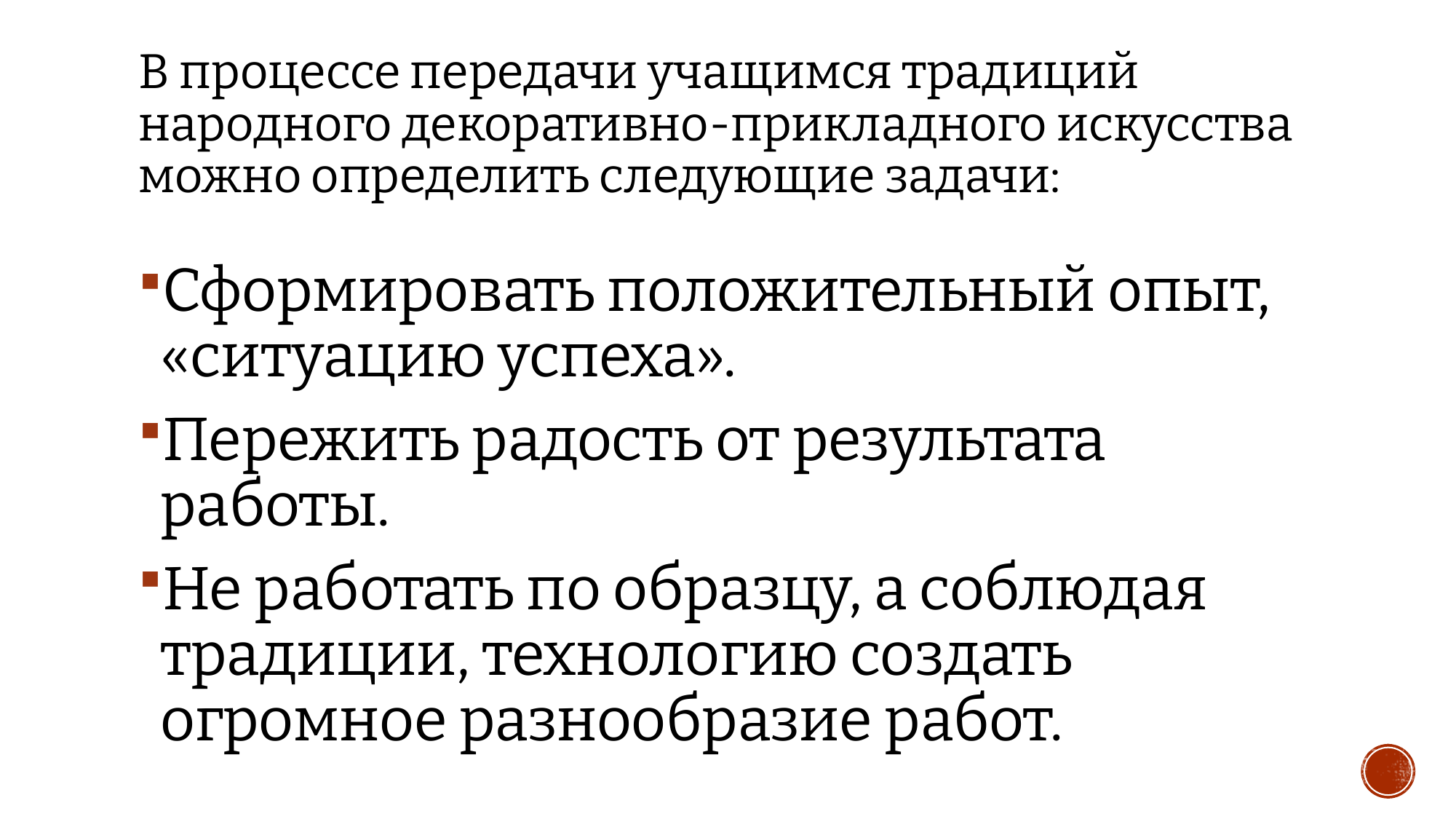

# В процессе передачи учащимся традиций народного декоративно-прикладного искусства можно определить следующие задачи:
Сформировать положительный опыт, «ситуацию успеха».
Пережить радость от результата работы.
Не работать по образцу, а соблюдая традиции, технологию создать огромное разнообразие работ.